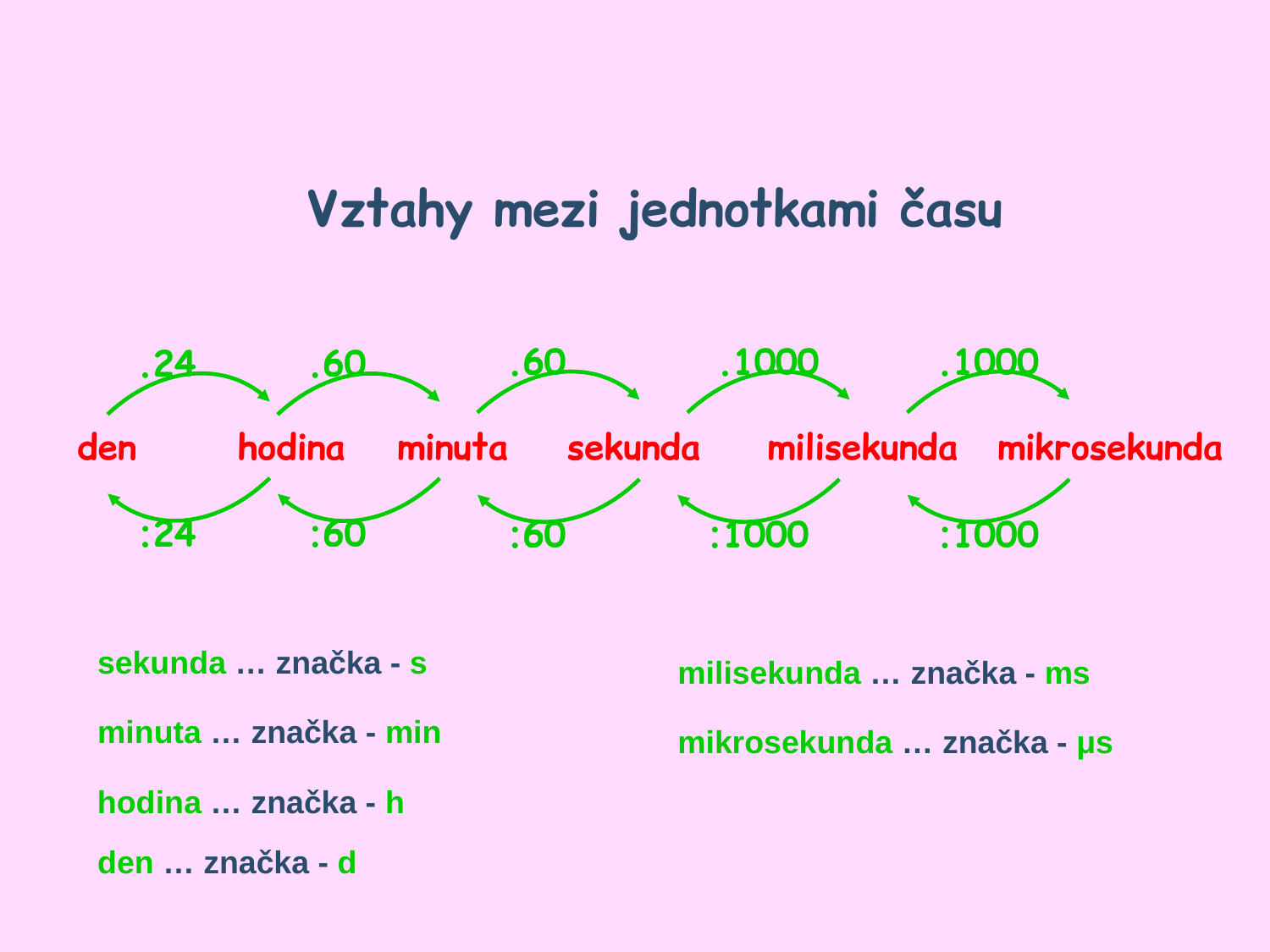

Vztahy mezi jednotkami času
.60

.1000

.1000

.24

.60

den
hodina
minuta
sekunda
milisekunda
mikrosekunda

:24

:60

:60

:1000

:1000
sekunda … značka - s
milisekunda … značka - ms
minuta … značka - min
mikrosekunda … značka - μs
hodina … značka - h
den … značka - d